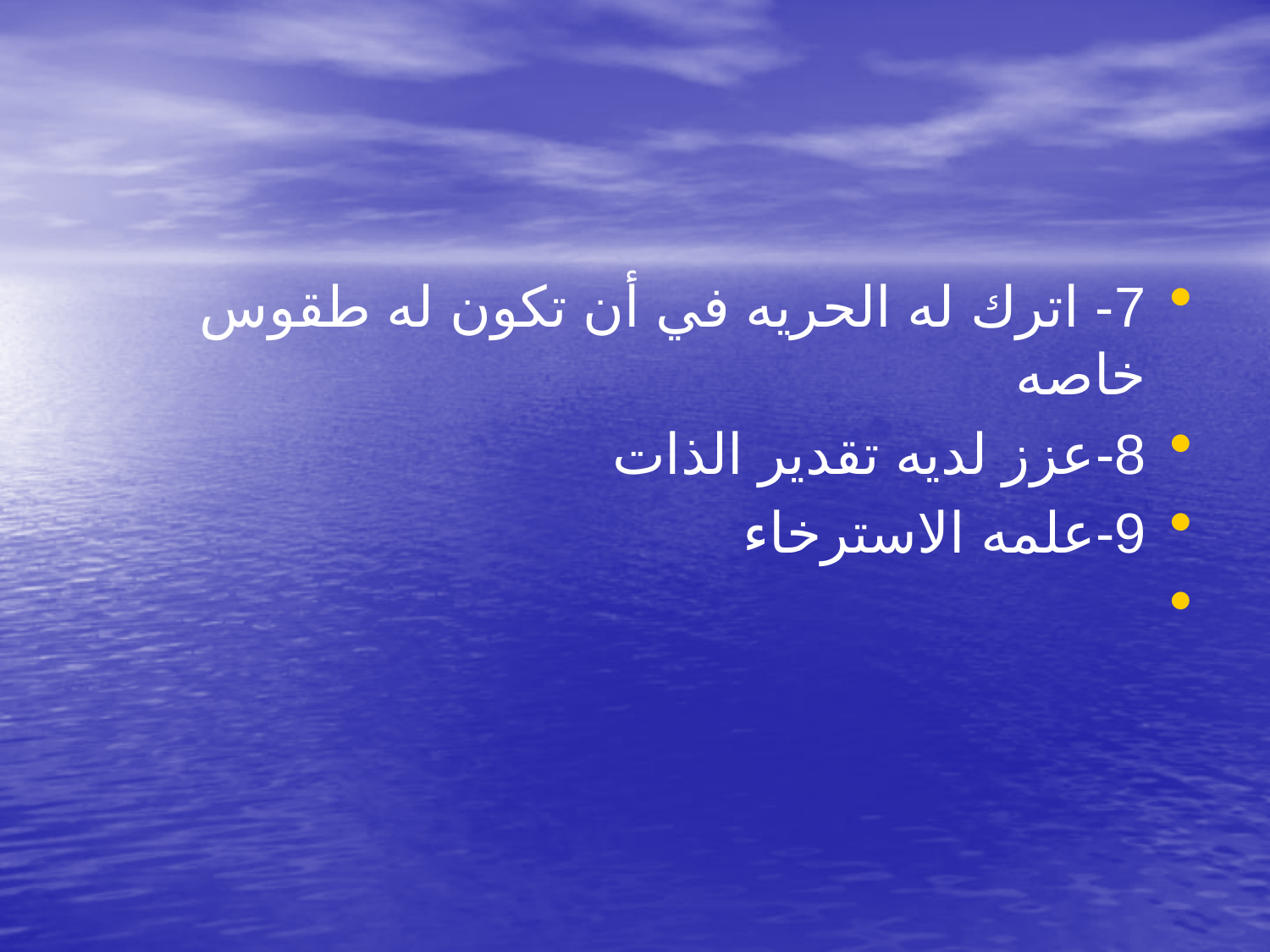

7- اترك له الحريه في أن تكون له طقوس خاصه
8-عزز لديه تقدير الذات
9-علمه الاسترخاء